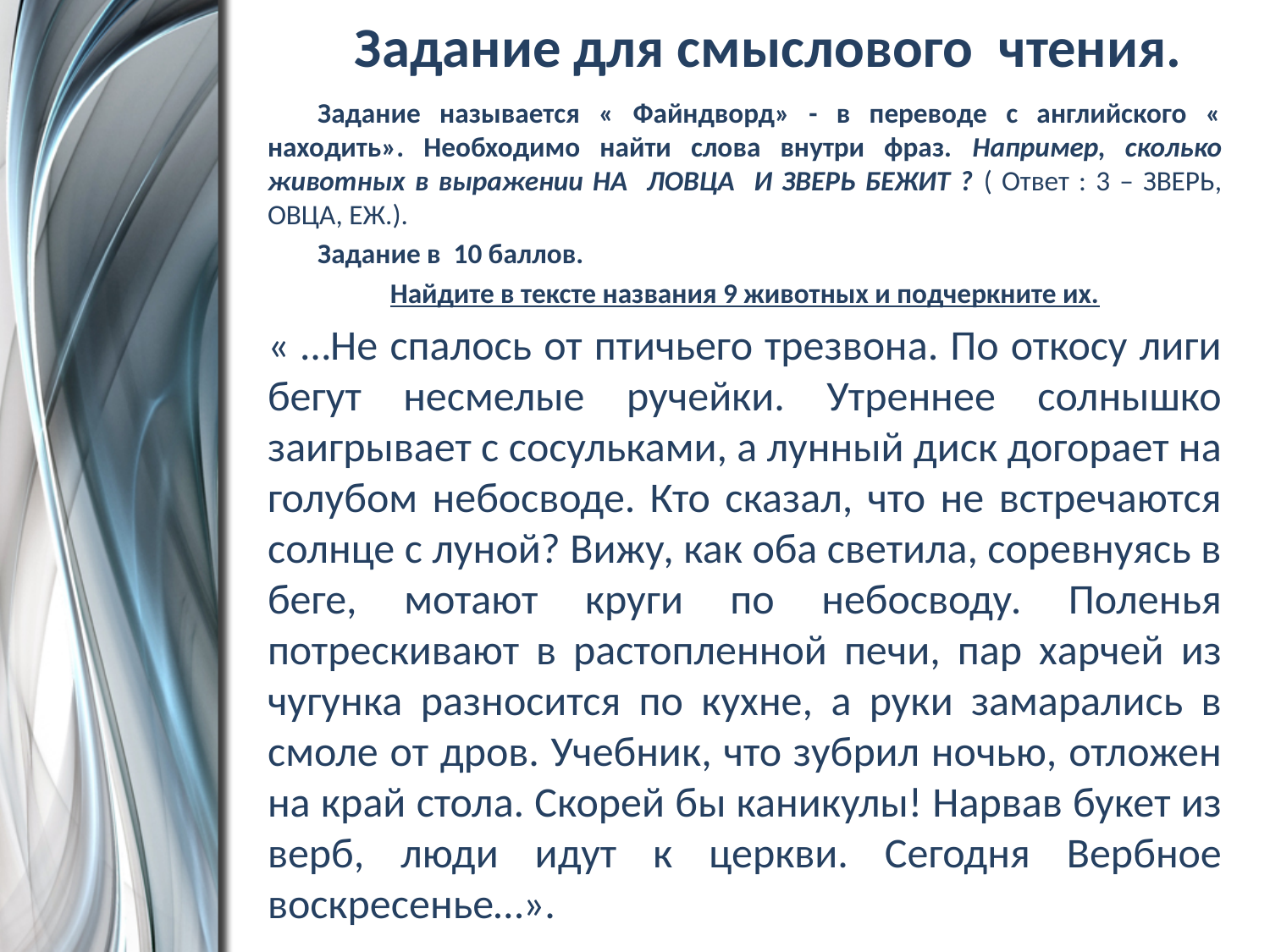

# Задание для смыслового  чтения.
Задание называется « Файндворд» - в переводе с английского « находить». Необходимо найти слова внутри фраз. Например, сколько животных в выражении НА  ЛОВЦА  И ЗВЕРЬ БЕЖИТ ? ( Ответ : 3 – ЗВЕРЬ, ОВЦА, ЕЖ.).
Задание в  10 баллов.
Найдите в тексте названия 9 животных и подчеркните их.
« …Не спалось от птичьего трезвона. По откосу лиги бегут несмелые ручейки. Утреннее солнышко заигрывает с сосульками, а лунный диск догорает на голубом небосводе. Кто сказал, что не встречаются солнце с луной? Вижу, как оба светила, соревнуясь в беге, мотают круги по небосводу. Поленья потрескивают в растопленной печи, пар харчей из чугунка разносится по кухне, а руки замарались в смоле от дров. Учебник, что зубрил ночью, отложен на край стола. Скорей бы каникулы! Нарвав букет из верб, люди идут к церкви. Сегодня Вербное воскресенье…».